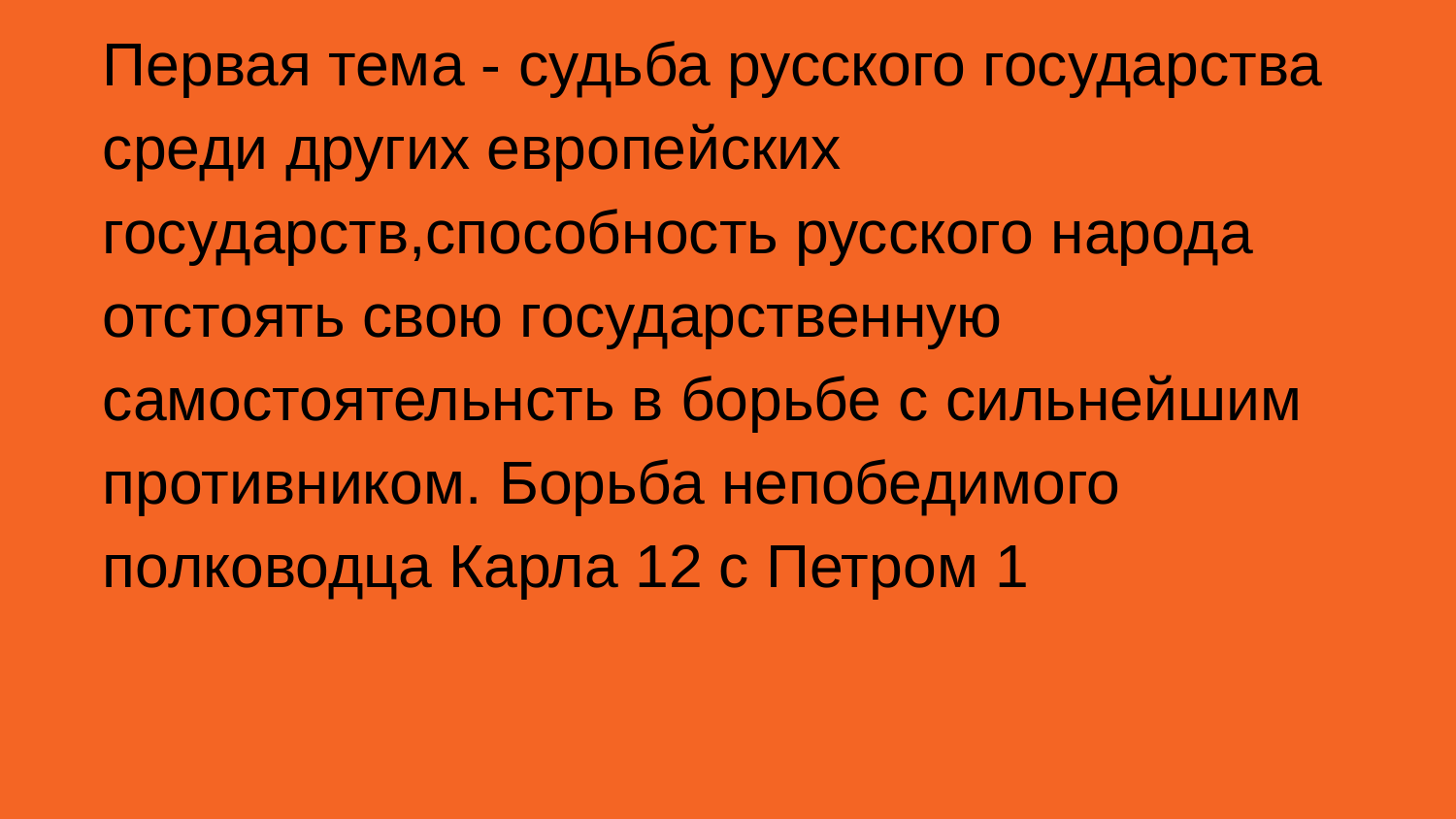

Первая тема - судьба русского государства среди других европейских государств,способность русского народа отстоять свою государственную самостоятельнсть в борьбе с сильнейшим противником. Борьба непобедимого полководца Карла 12 с Петром 1